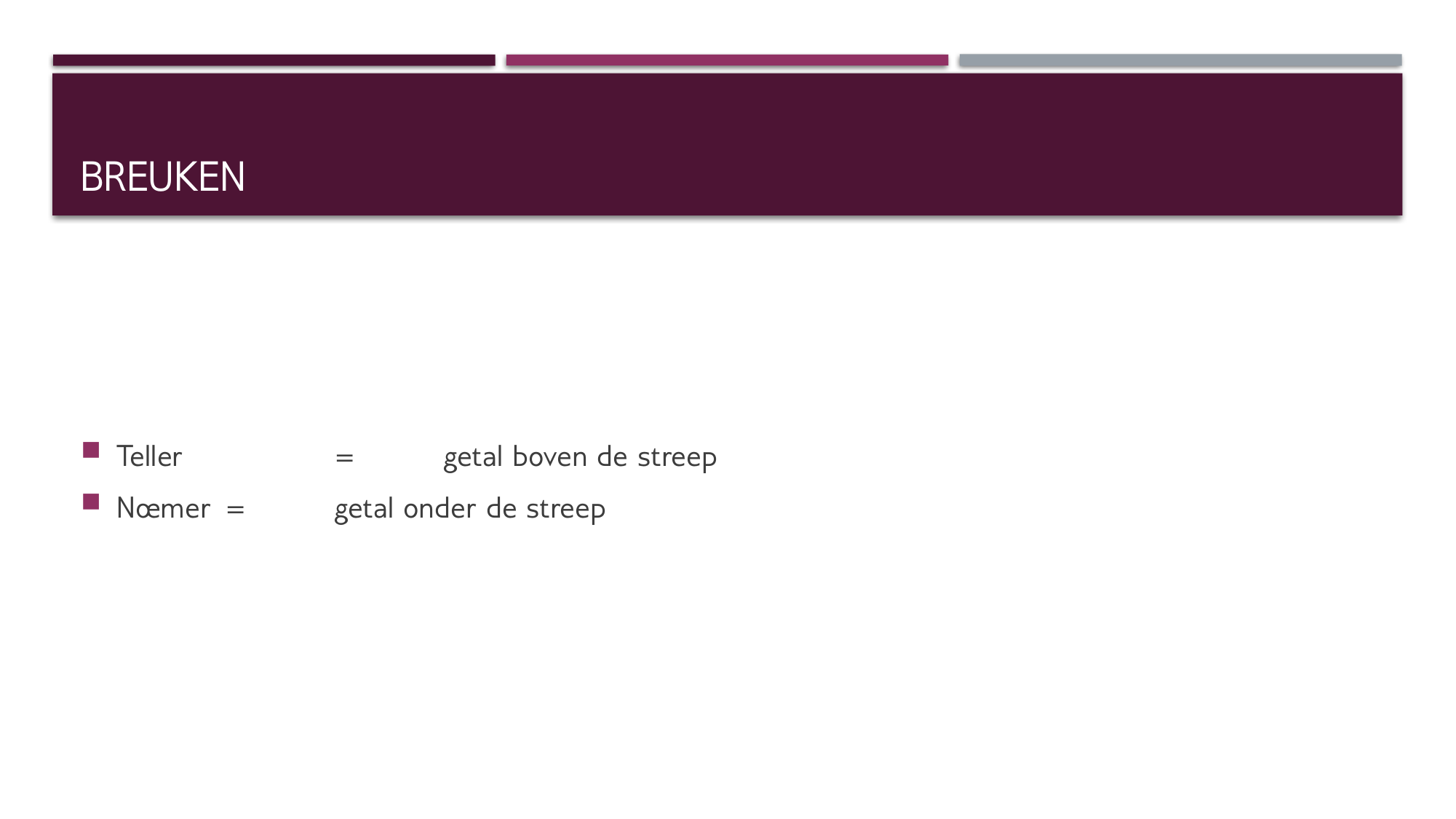

# Breuken
Teller		=	getal boven de streep
Noemer	=	getal onder de streep